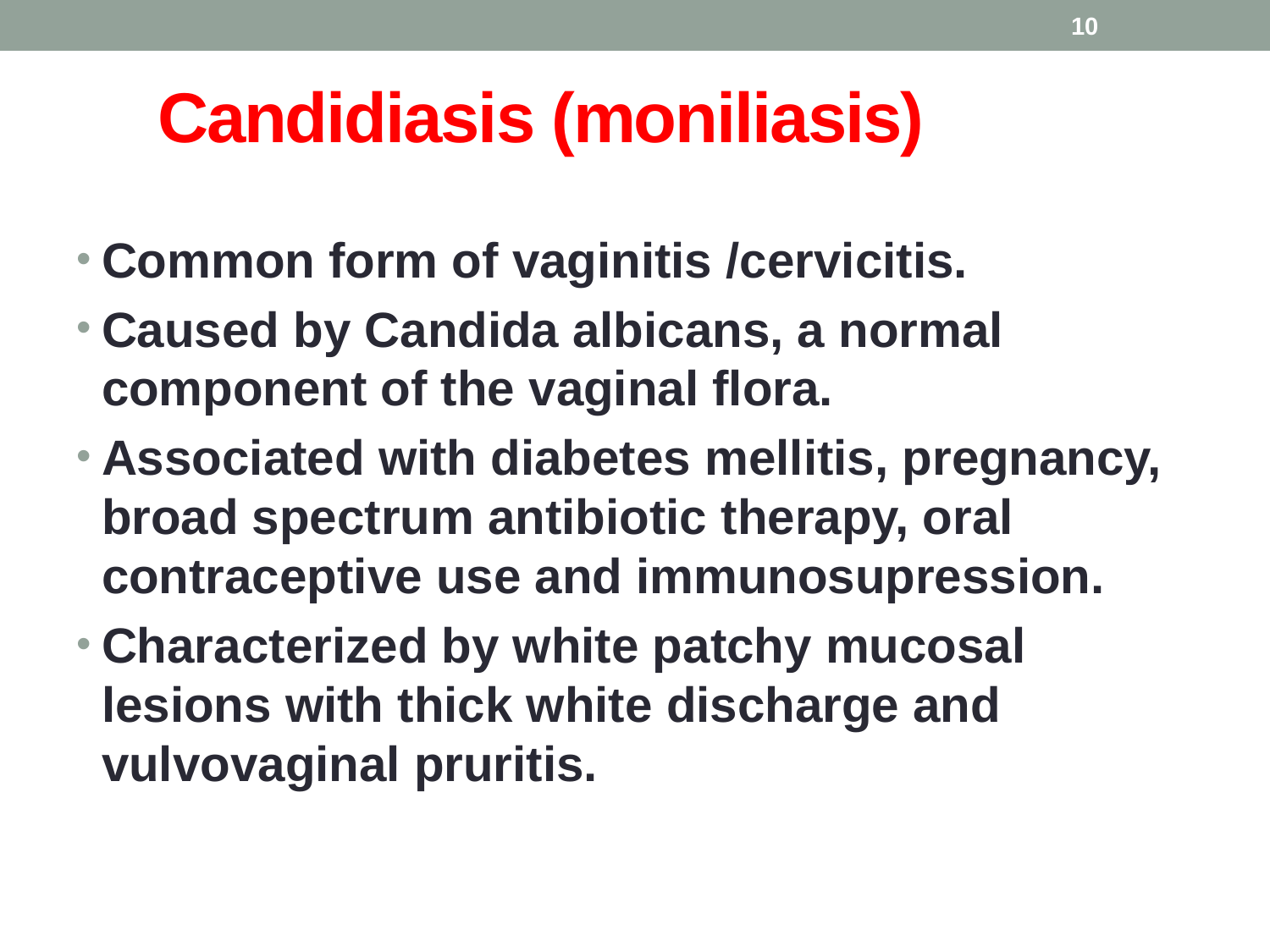

10
# Candidiasis (moniliasis)
Common form of vaginitis /cervicitis.
Caused by Candida albicans, a normal component of the vaginal flora.
Associated with diabetes mellitis, pregnancy, broad spectrum antibiotic therapy, oral contraceptive use and immunosupression.
Characterized by white patchy mucosal lesions with thick white discharge and vulvovaginal pruritis.